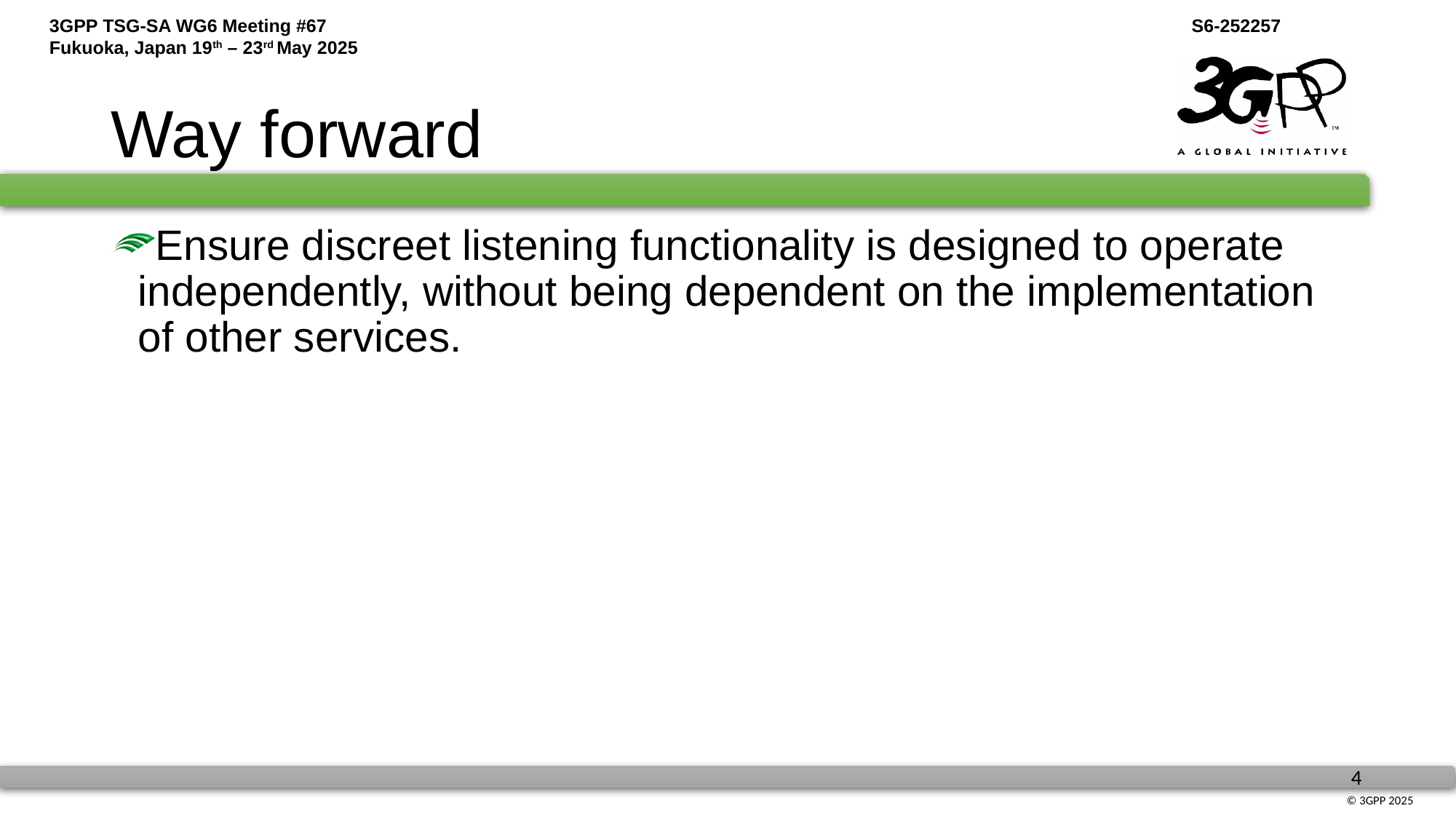

# Way forward
Ensure discreet listening functionality is designed to operate independently, without being dependent on the implementation of other services.